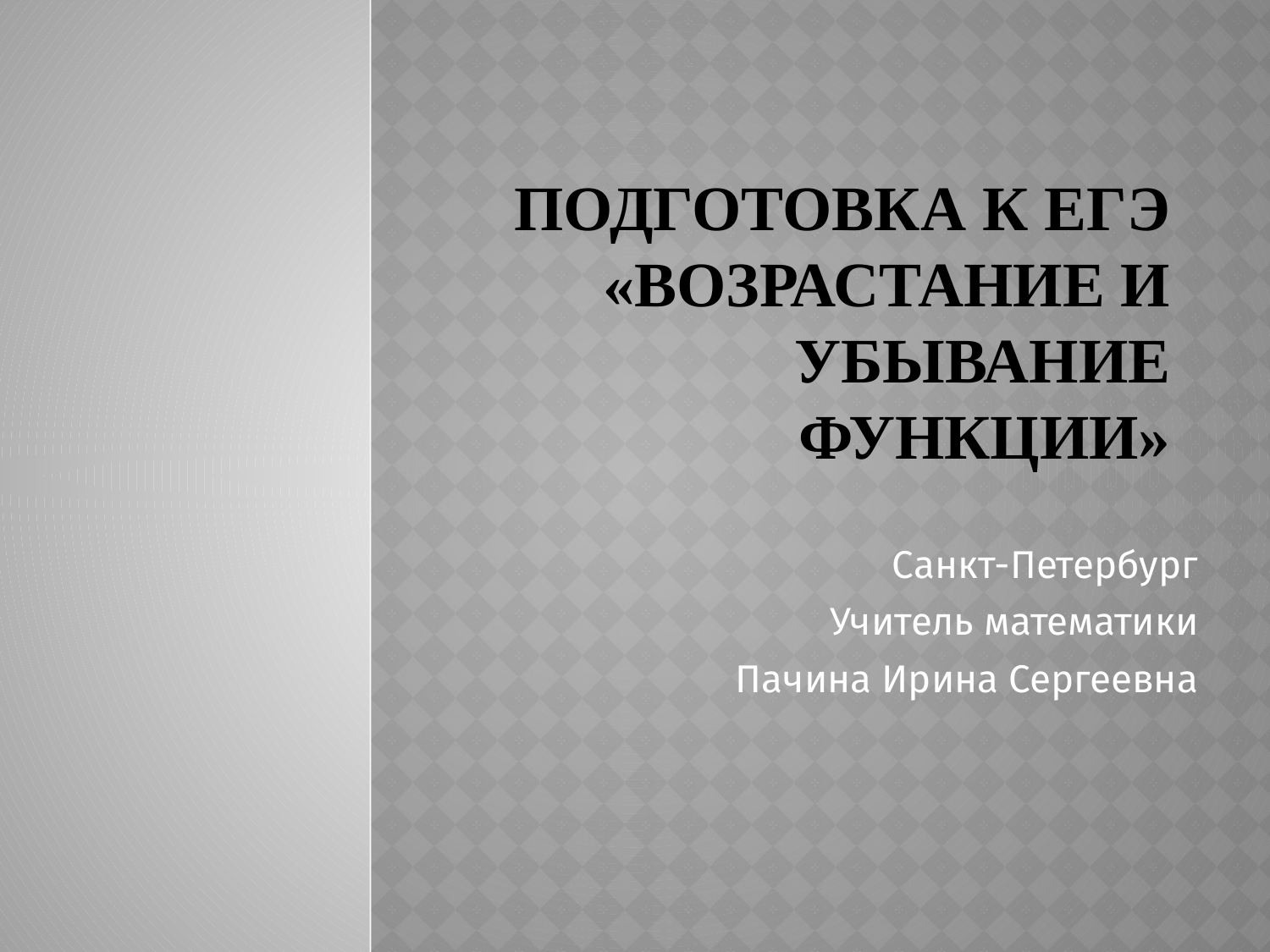

# Подготовка к ЕГЭ «Возрастание и убывание функции»
Санкт-Петербург
Учитель математики
Пачина Ирина Сергеевна